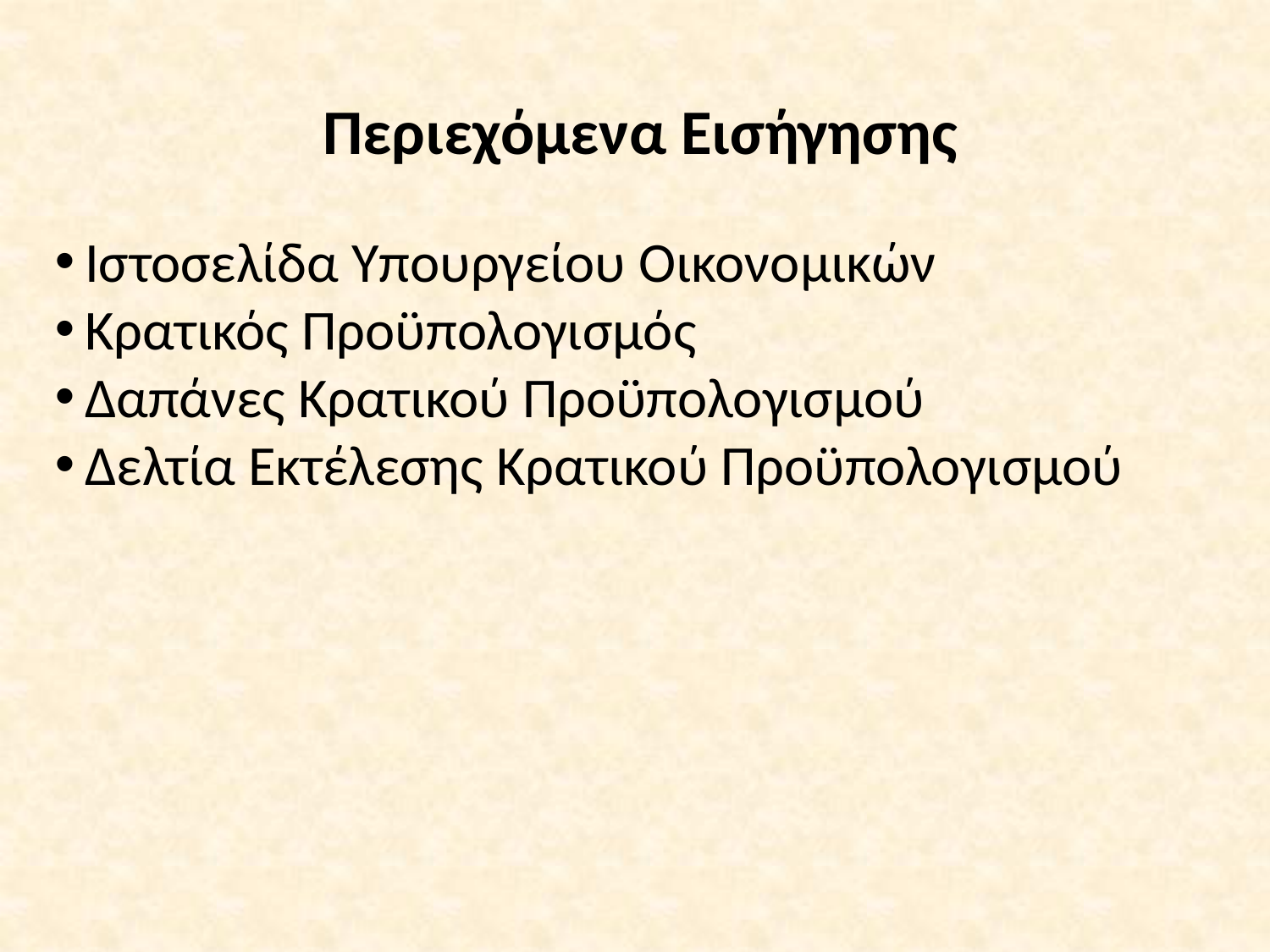

Περιεχόμενα Εισήγησης

Ιστοσελίδα Υπουργείου Οικονομικών
Κρατικός Προϋπολογισμός
Δαπάνες Κρατικού Προϋπολογισμού
Δελτία Εκτέλεσης Κρατικού Προϋπολογισμού